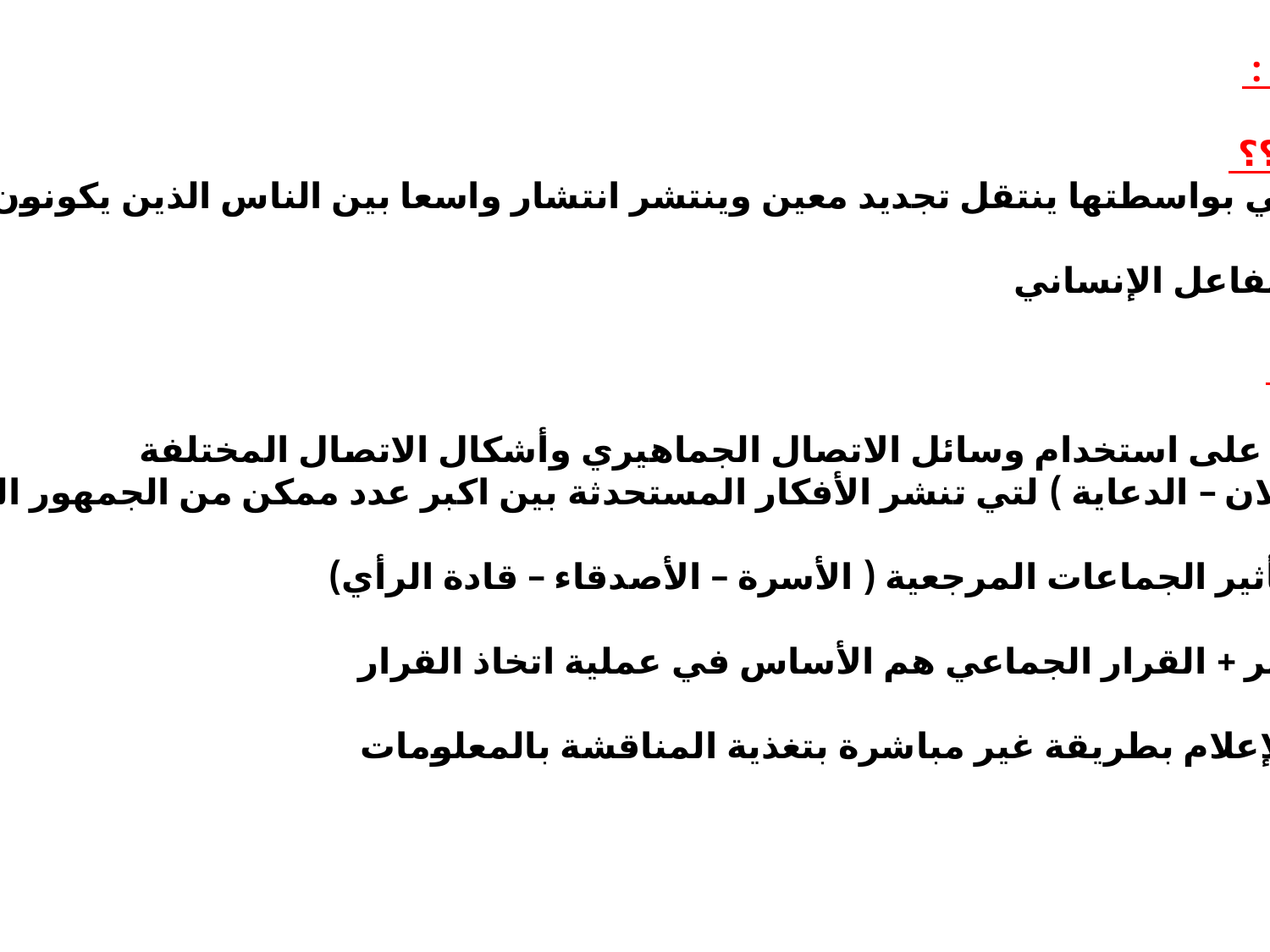

قنوات الاتصال :

ما هو الاتصال ؟؟
هي العملية التي بواسطتها ينتقل تجديد معين وينتشر انتشار واسعا بين الناس الذين يكونون نسقا اجتماعيا

معين إحداث التفاعل الإنساني

أنواع الاتصال :

1- اتصال يعتمد على استخدام وسائل الاتصال الجماهيري وأشكال الاتصال المختلفة
( الإعلام – الإعلان – الدعاية ) لتي تنشر الأفكار المستحدثة بين اكبر عدد ممكن من الجمهور المستهدف .

2- يعتمد على تأثير الجماعات المرجعية ( الأسرة – الأصدقاء – قادة الرأي)

الاتصال المباشر + القرار الجماعي هم الأساس في عملية اتخاذ القرار

تقوم وسائل الإعلام بطريقة غير مباشرة بتغذية المناقشة بالمعلومات